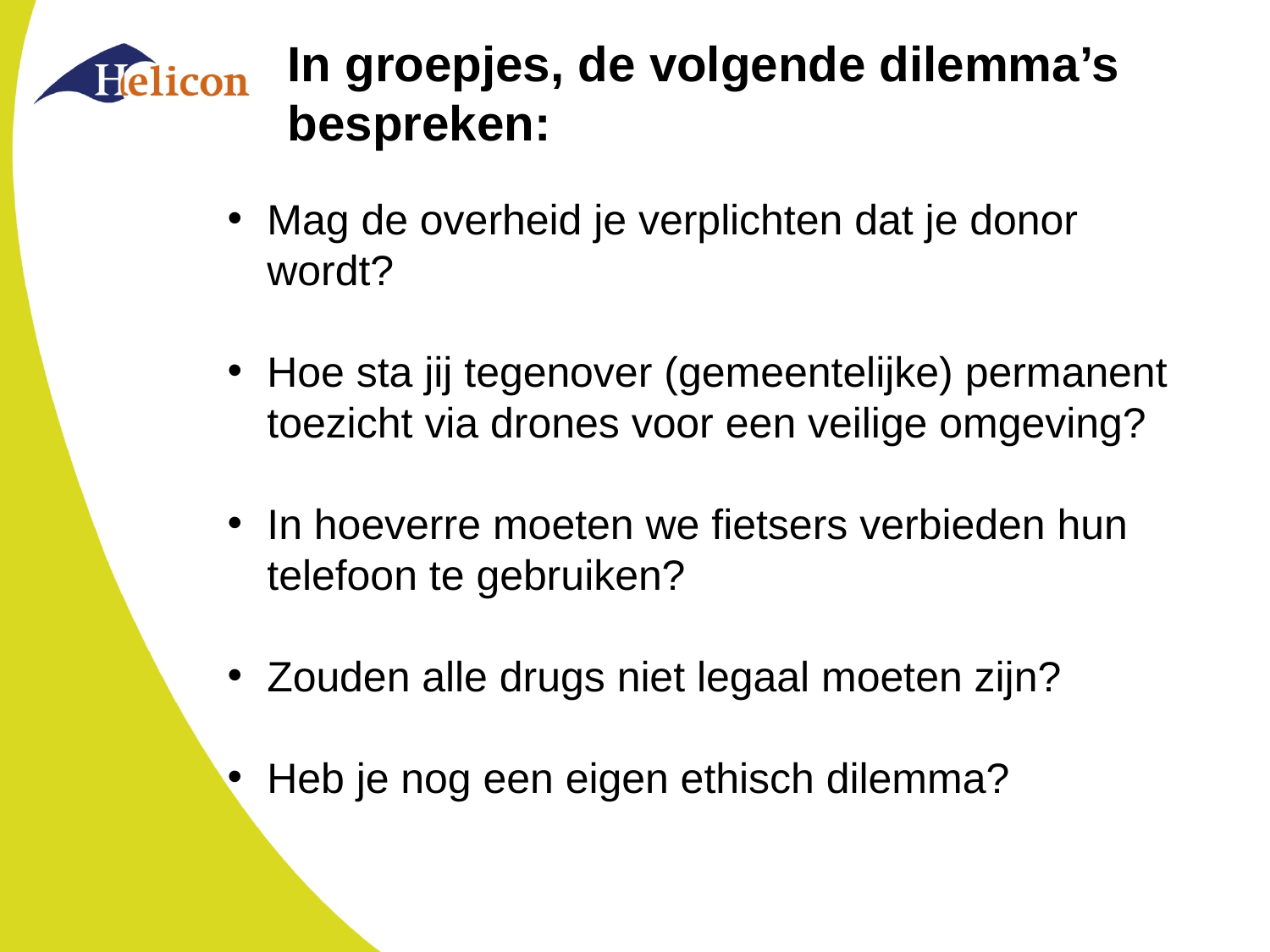

# In groepjes, de volgende dilemma’s bespreken:
Mag de overheid je verplichten dat je donor wordt?

Hoe sta jij tegenover (gemeentelijke) permanent toezicht via drones voor een veilige omgeving?

In hoeverre moeten we fietsers verbieden hun telefoon te gebruiken?

Zouden alle drugs niet legaal moeten zijn?

Heb je nog een eigen ethisch dilemma?